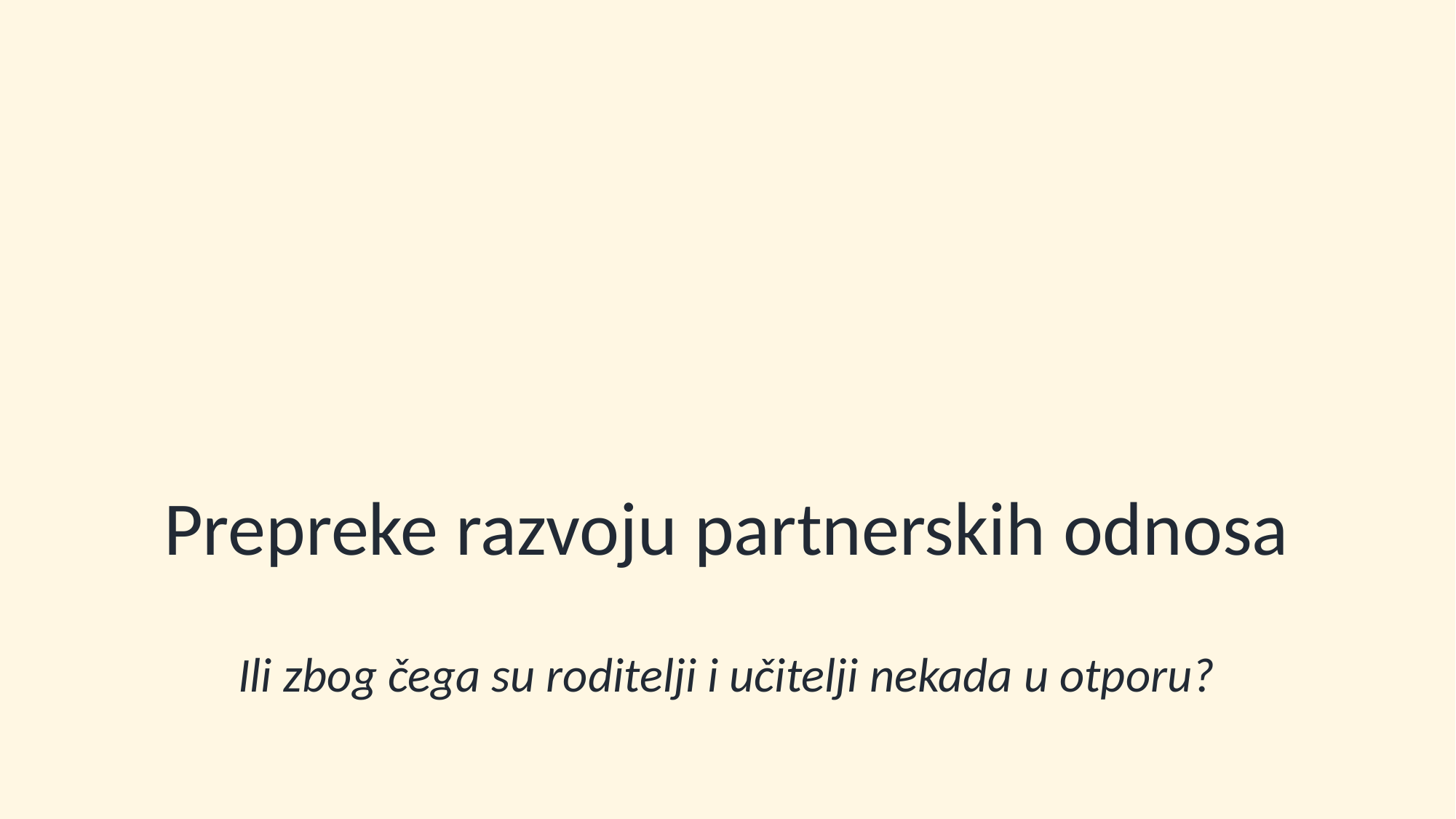

# Prepreke razvoju partnerskih odnosa
Ili zbog čega su roditelji i učitelji nekada u otporu?